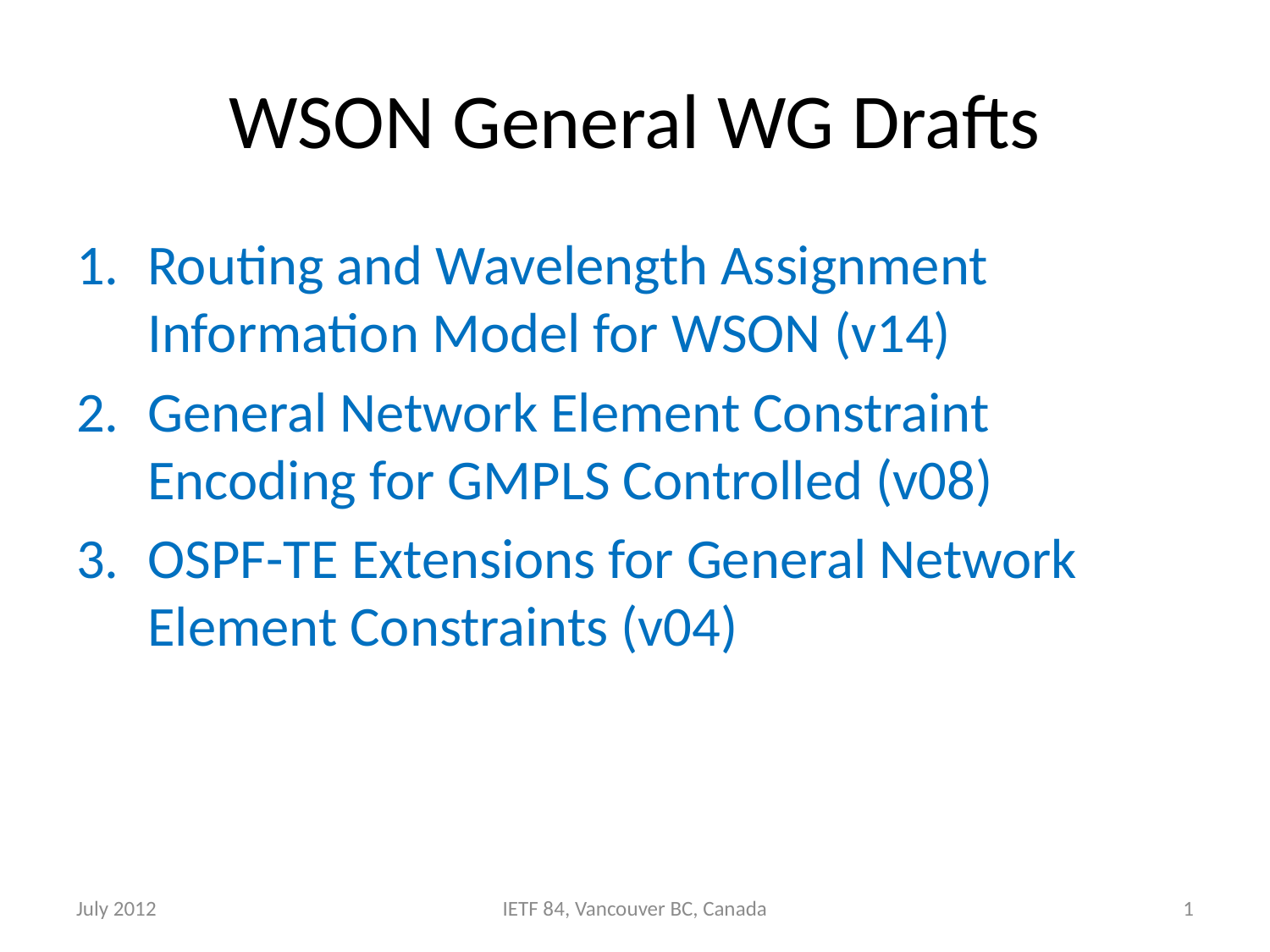

# WSON General WG Drafts
Routing and Wavelength Assignment Information Model for WSON (v14)
General Network Element Constraint Encoding for GMPLS Controlled (v08)
OSPF-TE Extensions for General Network Element Constraints (v04)
July 2012
IETF 84, Vancouver BC, Canada
1